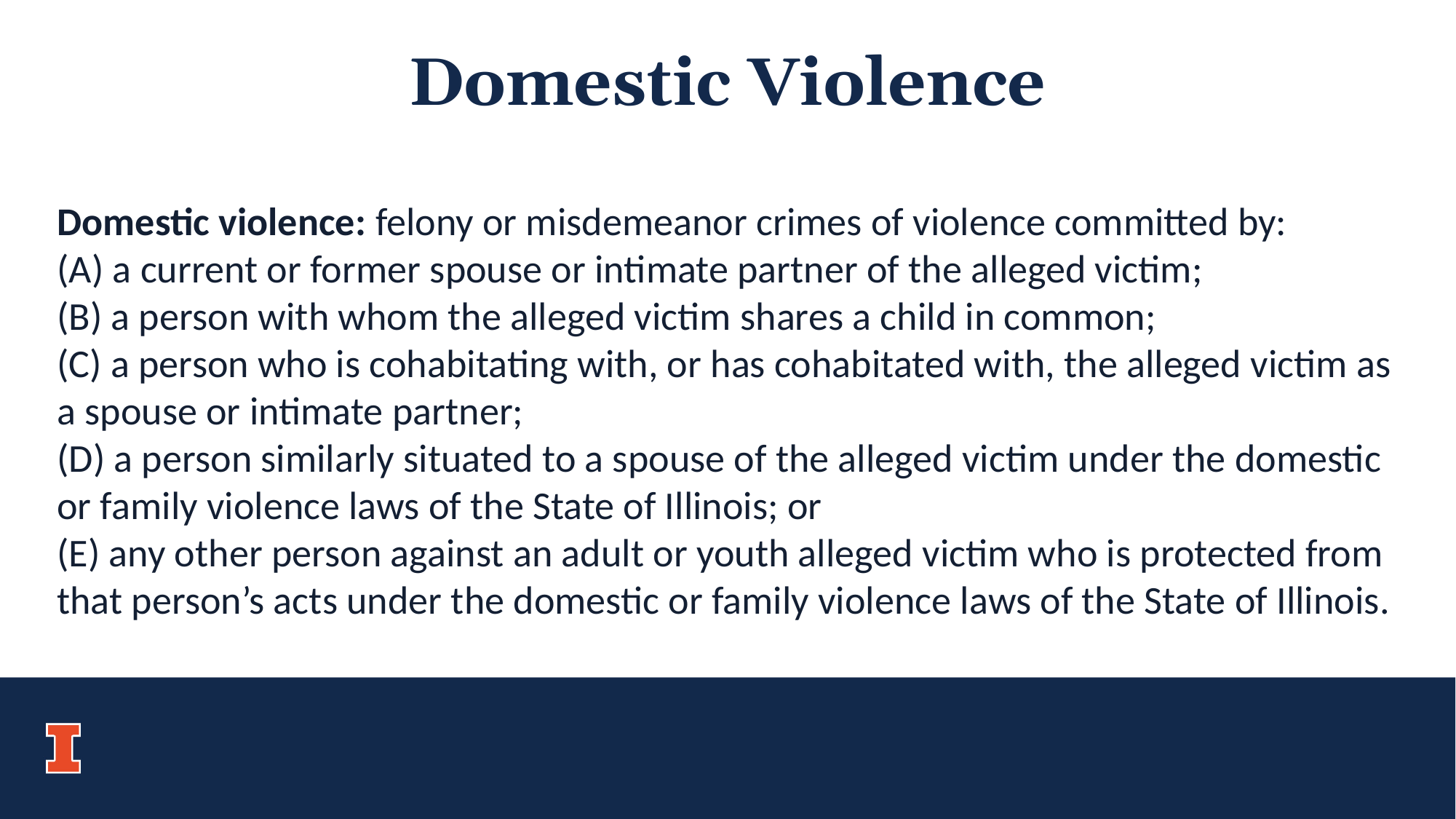

Domestic Violence
Domestic violence: felony or misdemeanor crimes of violence committed by: 
(A) a current or former spouse or intimate partner of the alleged victim; 
(B) a person with whom the alleged victim shares a child in common;
(C) a person who is cohabitating with, or has cohabitated with, the alleged victim as a spouse or intimate partner; 
(D) a person similarly situated to a spouse of the alleged victim under the domestic or family violence laws of the State of Illinois; or 
(E) any other person against an adult or youth alleged victim who is protected from that person’s acts under the domestic or family violence laws of the State of Illinois.